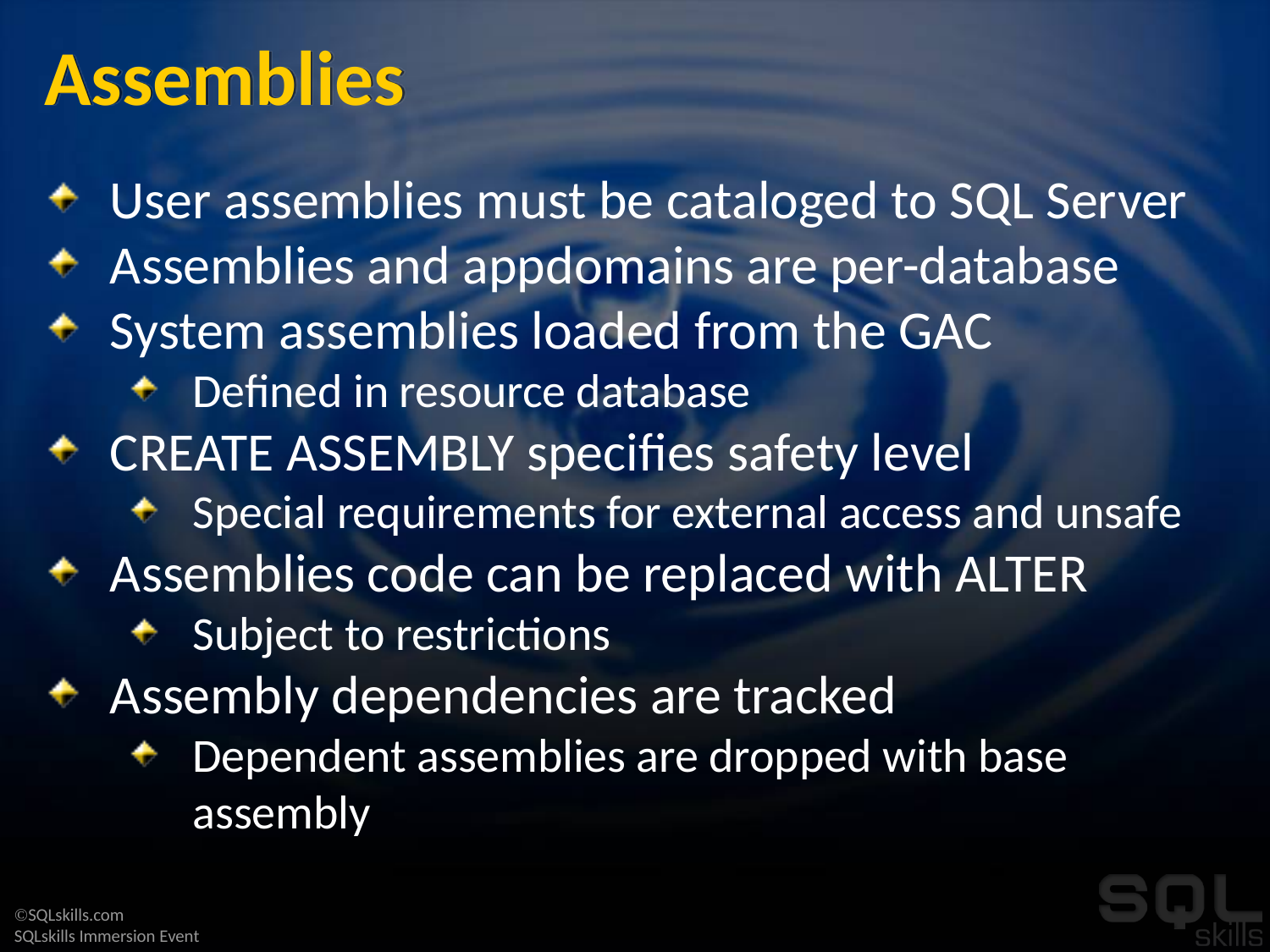

# Assemblies
User assemblies must be cataloged to SQL Server
Assemblies and appdomains are per-database
System assemblies loaded from the GAC
Defined in resource database
CREATE ASSEMBLY specifies safety level
Special requirements for external access and unsafe
Assemblies code can be replaced with ALTER
Subject to restrictions
Assembly dependencies are tracked
Dependent assemblies are dropped with base assembly